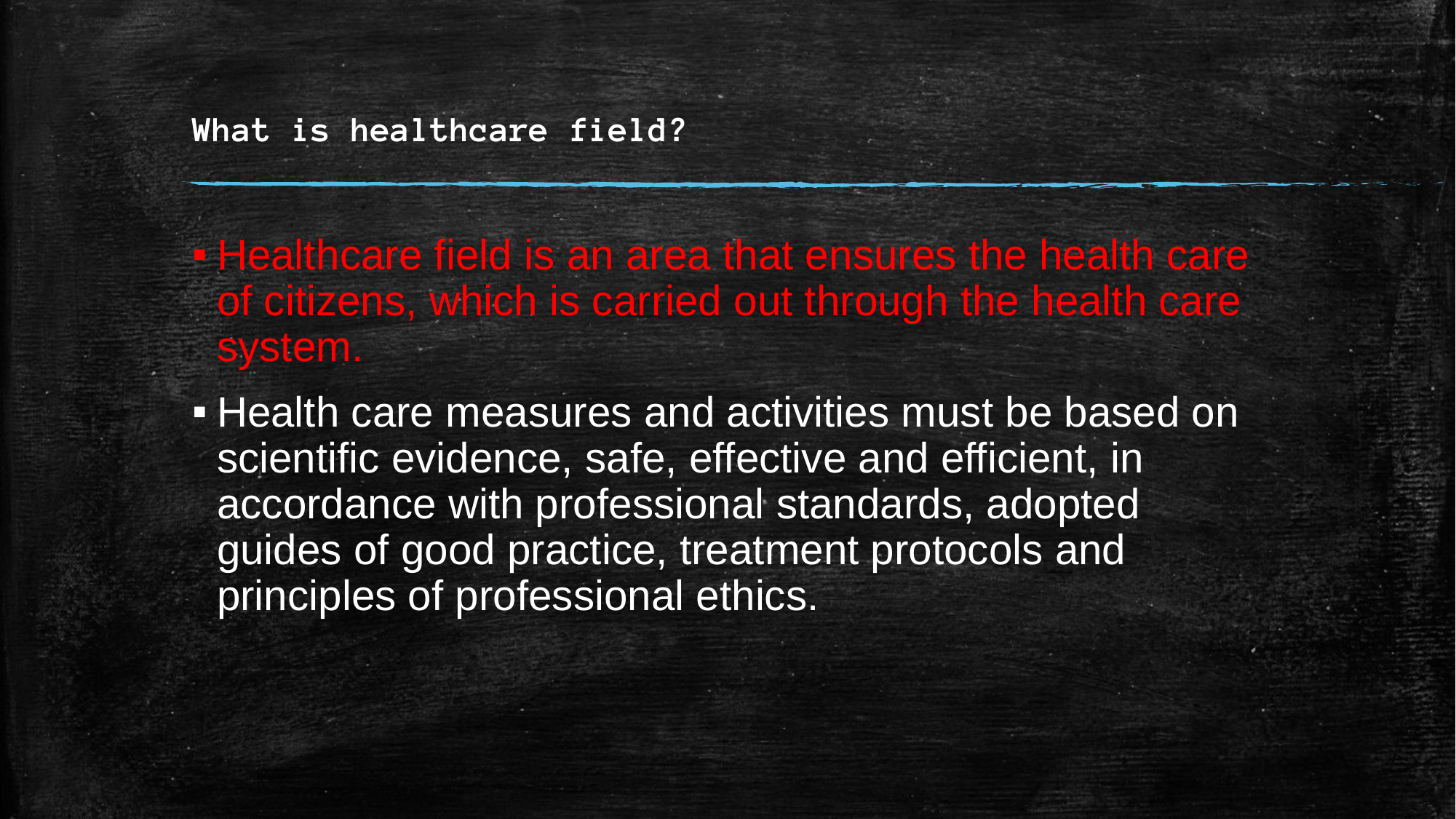

# What is healthcare field?
Healthcare field is an area that ensures the health care of citizens, which is carried out through the health care system.
Health care measures and activities must be based on scientific evidence, safe, effective and efficient, in accordance with professional standards, adopted guides of good practice, treatment protocols and principles of professional ethics.